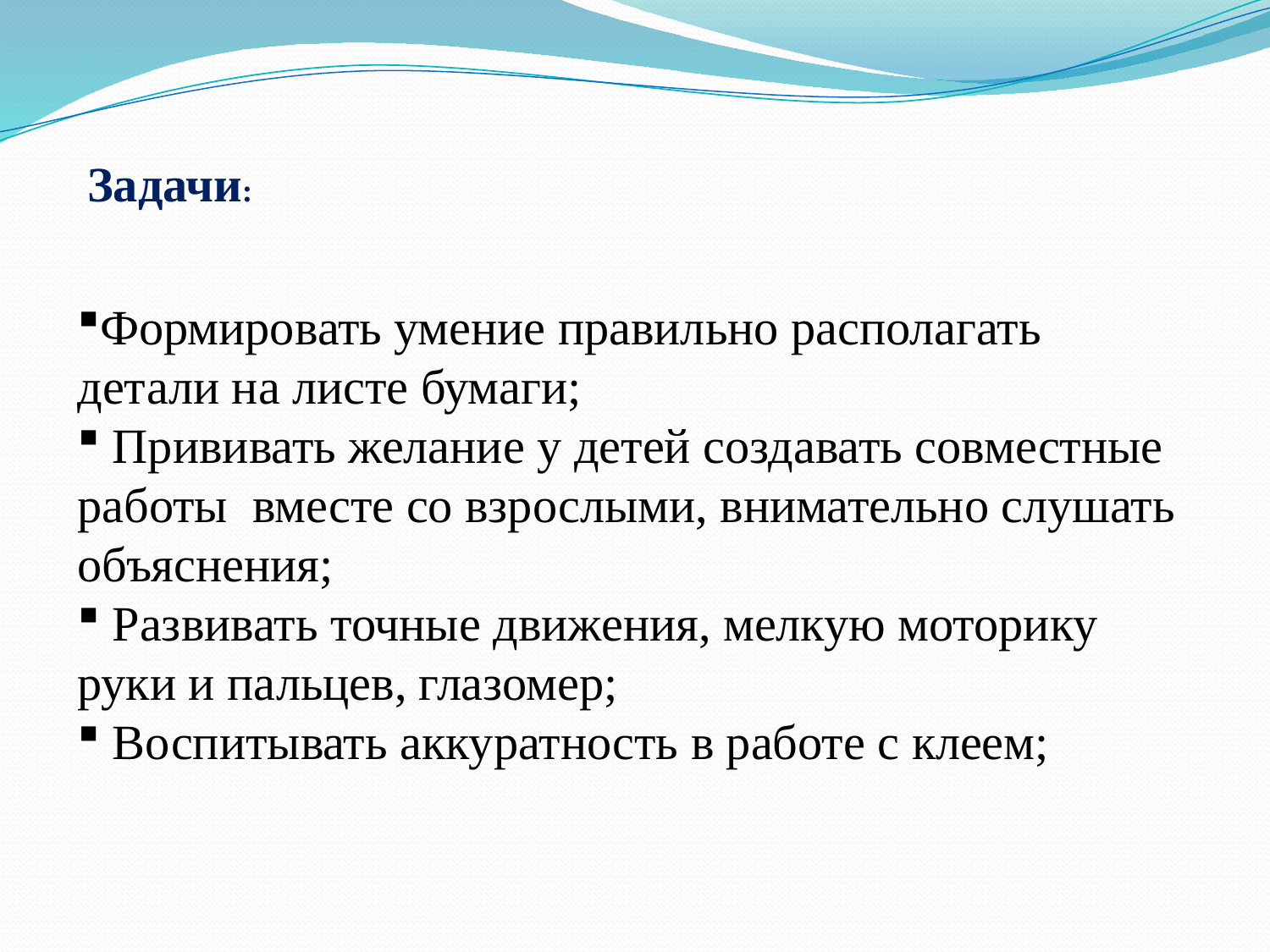

Задачи:

Формировать умение правильно располагать детали на листе бумаги;
 Прививать желание у детей создавать совместные работы  вместе со взрослыми, внимательно слушать объяснения;
 Развивать точные движения, мелкую моторику руки и пальцев, глазомер;
 Воспитывать аккуратность в работе с клеем;